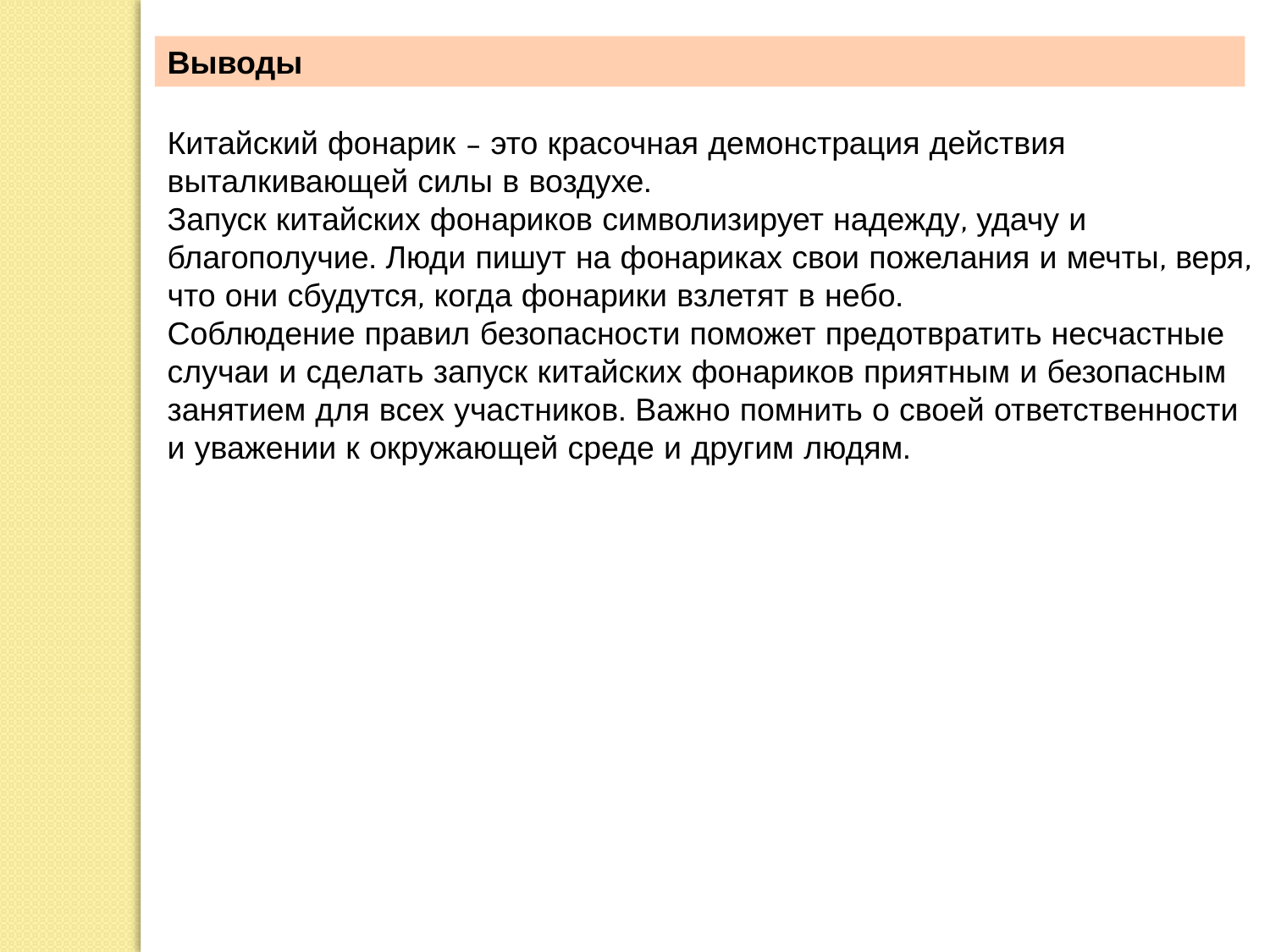

Выводы
Китайский фонарик – это красочная демонстрация действия выталкивающей силы в воздухе.
Запуск китайских фонариков символизирует надежду, удачу и благополучие. Люди пишут на фонариках свои пожелания и мечты, веря, что они сбудутся, когда фонарики взлетят в небо.
Соблюдение правил безопасности поможет предотвратить несчастные случаи и сделать запуск китайских фонариков приятным и безопасным занятием для всех участников. Важно помнить о своей ответственности и уважении к окружающей среде и другим людям.